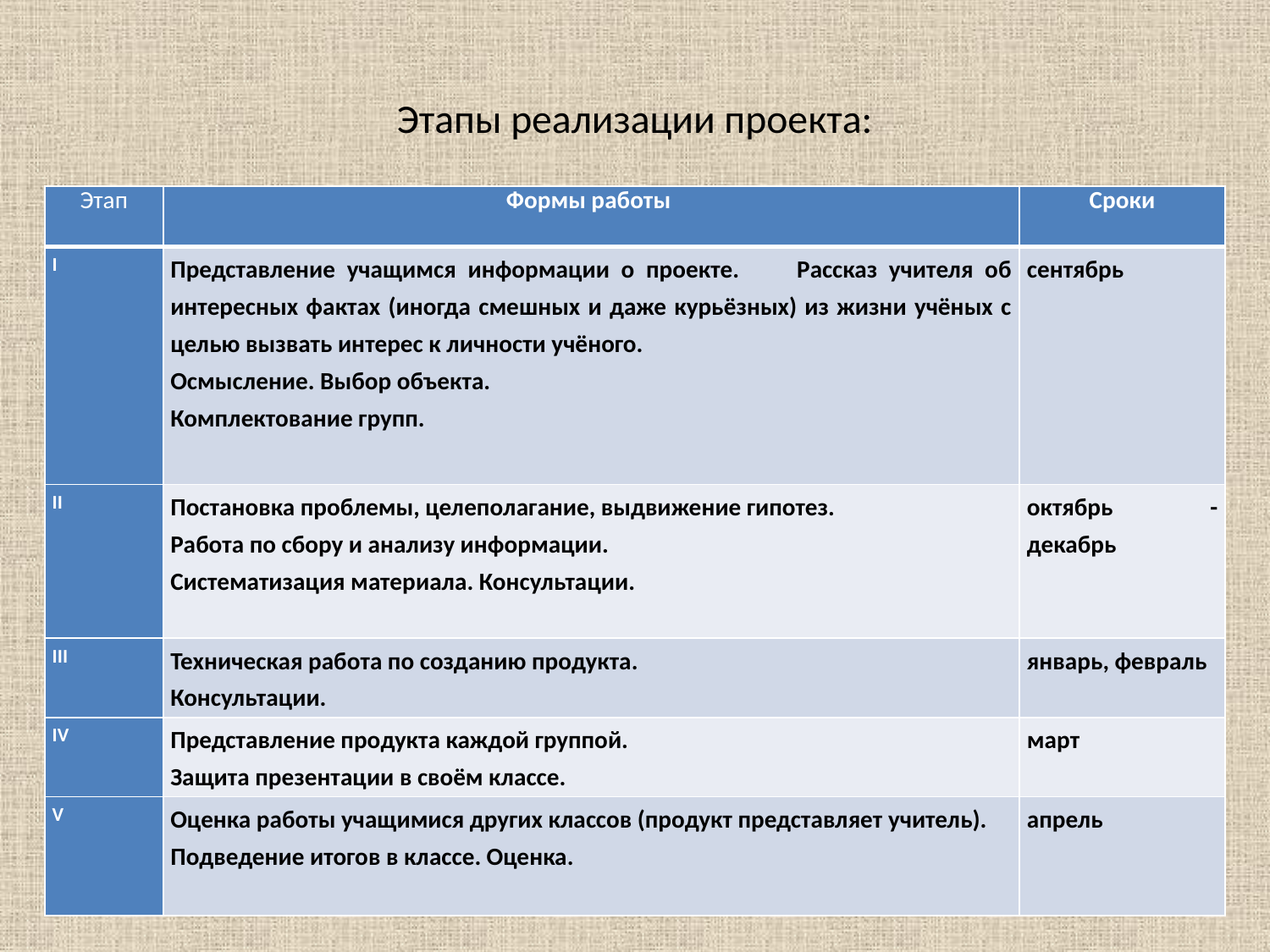

# Этапы реализации проекта:
| Этап | Формы работы | Сроки |
| --- | --- | --- |
| I | Представление учащимся информации о проекте. Рассказ учителя об интересных фактах (иногда смешных и даже курьёзных) из жизни учёных с целью вызвать интерес к личности учёного. Осмысление. Выбор объекта. Комплектование групп. | сентябрь |
| II | Постановка проблемы, целеполагание, выдвижение гипотез. Работа по сбору и анализу информации. Систематизация материала. Консультации. | октябрь - декабрь |
| III | Техническая работа по созданию продукта. Консультации. | январь, февраль |
| IV | Представление продукта каждой группой. Защита презентации в своём классе. | март |
| V | Оценка работы учащимися других классов (продукт представляет учитель). Подведение итогов в классе. Оценка. | апрель |